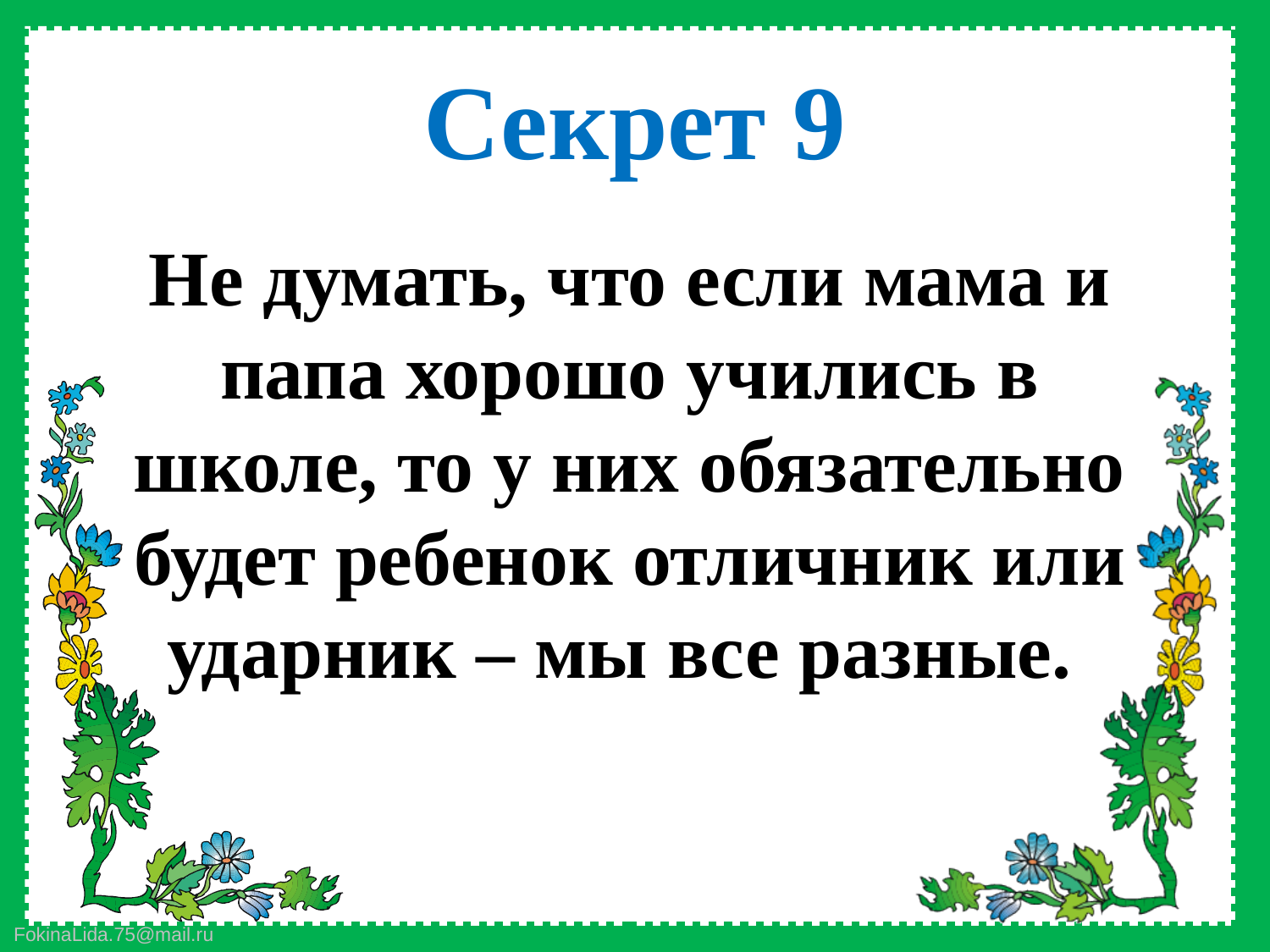

# Секрет 9
Не думать, что если мама и папа хорошо учились в школе, то у них обязательно будет ребенок отличник или ударник – мы все разные.